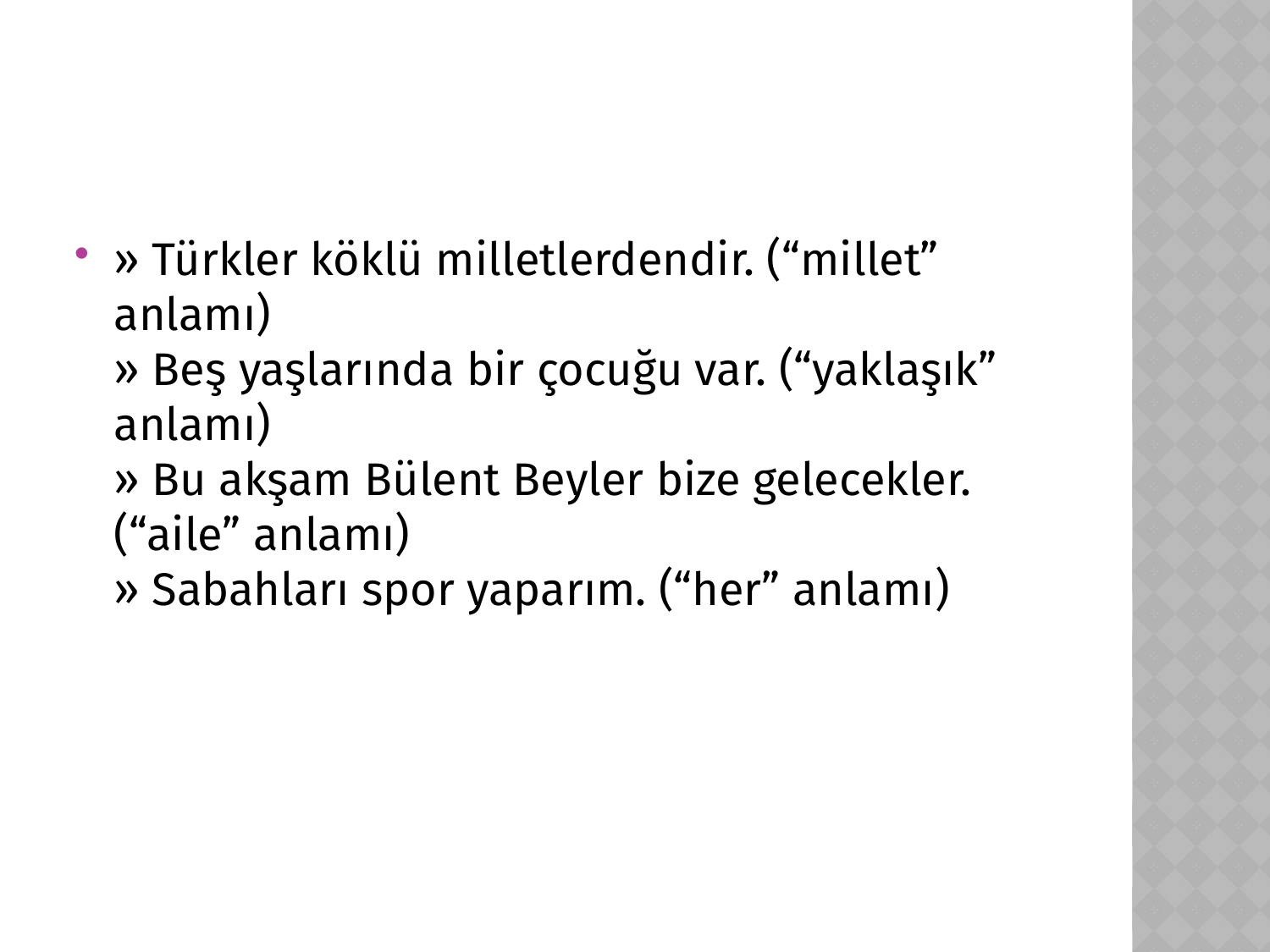

#
» Türkler köklü milletlerdendir. (“millet” anlamı)
» Beş yaşlarında bir çocuğu var. (“yaklaşık” anlamı)
» Bu akşam Bülent Beyler bize gelecekler. (“aile” anlamı)
» Sabahları spor yaparım. (“her” anlamı)